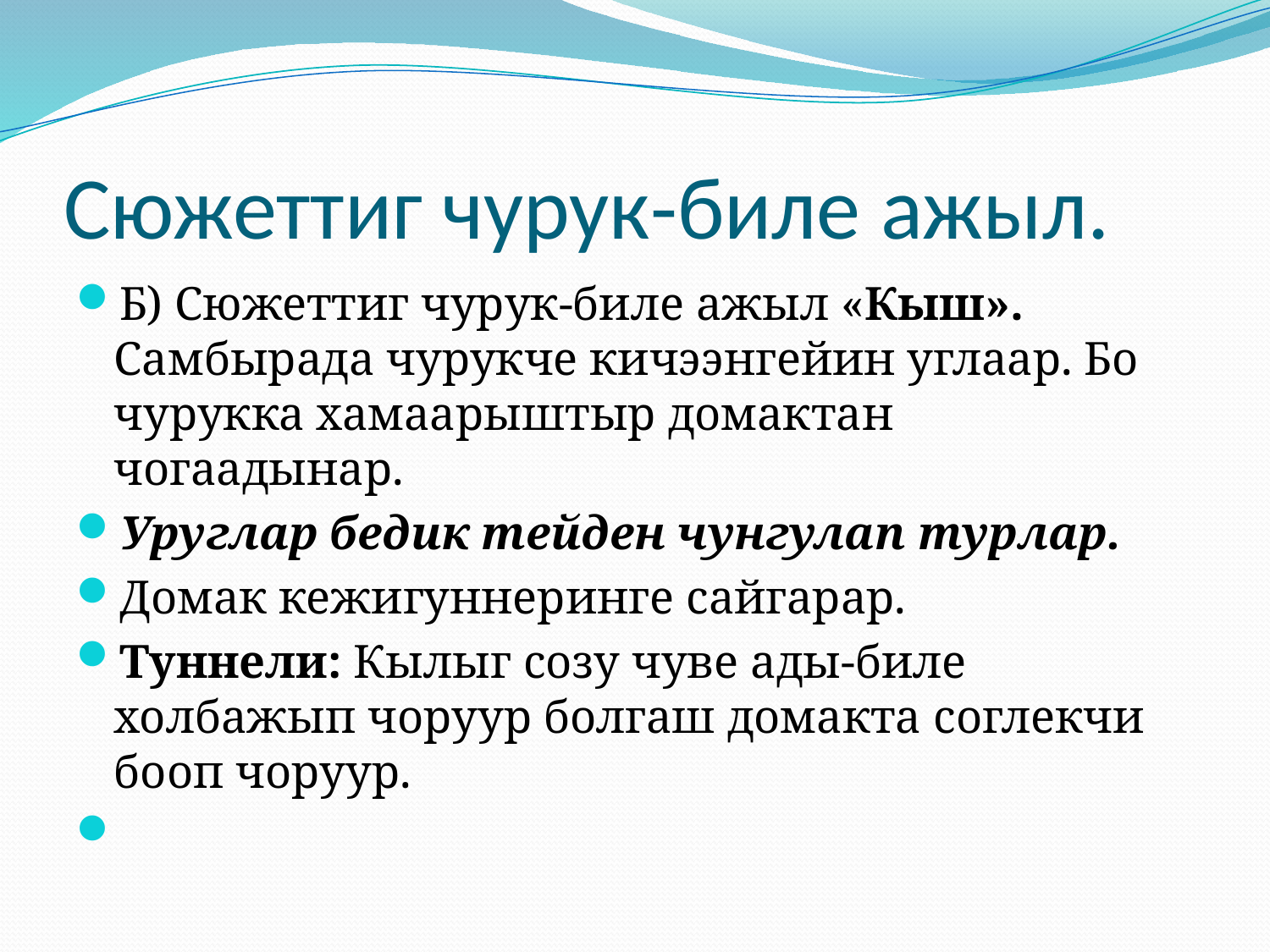

# Сюжеттиг чурук-биле ажыл.
Б) Сюжеттиг чурук-биле ажыл «Кыш». Самбырада чурукче кичээнгейин углаар. Бо чурукка хамаарыштыр домактан чогаадынар.
Уруглар бедик тейден чунгулап турлар.
Домак кежигуннеринге сайгарар.
Туннели: Кылыг созу чуве ады-биле холбажып чоруур болгаш домакта соглекчи бооп чоруур.